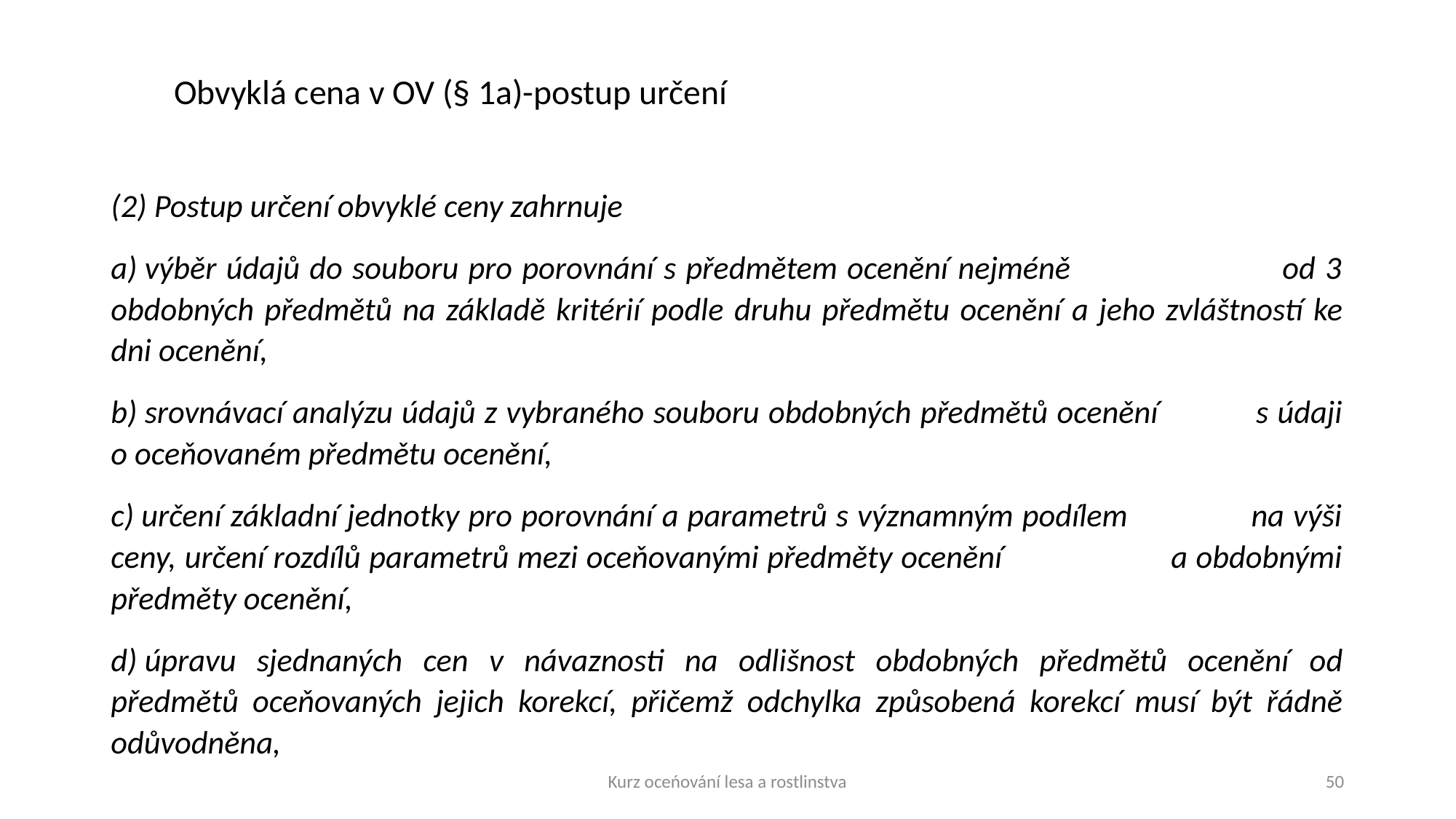

# Obvyklá cena v OV (§ 1a)-postup určení
(2) Postup určení obvyklé ceny zahrnuje
a) výběr údajů do souboru pro porovnání s předmětem ocenění nejméně                      od 3 obdobných předmětů na základě kritérií podle druhu předmětu ocenění a jeho zvláštností ke dni ocenění,
b) srovnávací analýzu údajů z vybraného souboru obdobných předmětů ocenění           s údaji o oceňovaném předmětu ocenění,
c) určení základní jednotky pro porovnání a parametrů s významným podílem              na výši ceny, určení rozdílů parametrů mezi oceňovanými předměty ocenění                    a obdobnými předměty ocenění,
d) úpravu sjednaných cen v návaznosti na odlišnost obdobných předmětů ocenění od předmětů oceňovaných jejich korekcí, přičemž odchylka způsobená korekcí musí být řádně odůvodněna,

Kurz oceńování lesa a rostlinstva
50